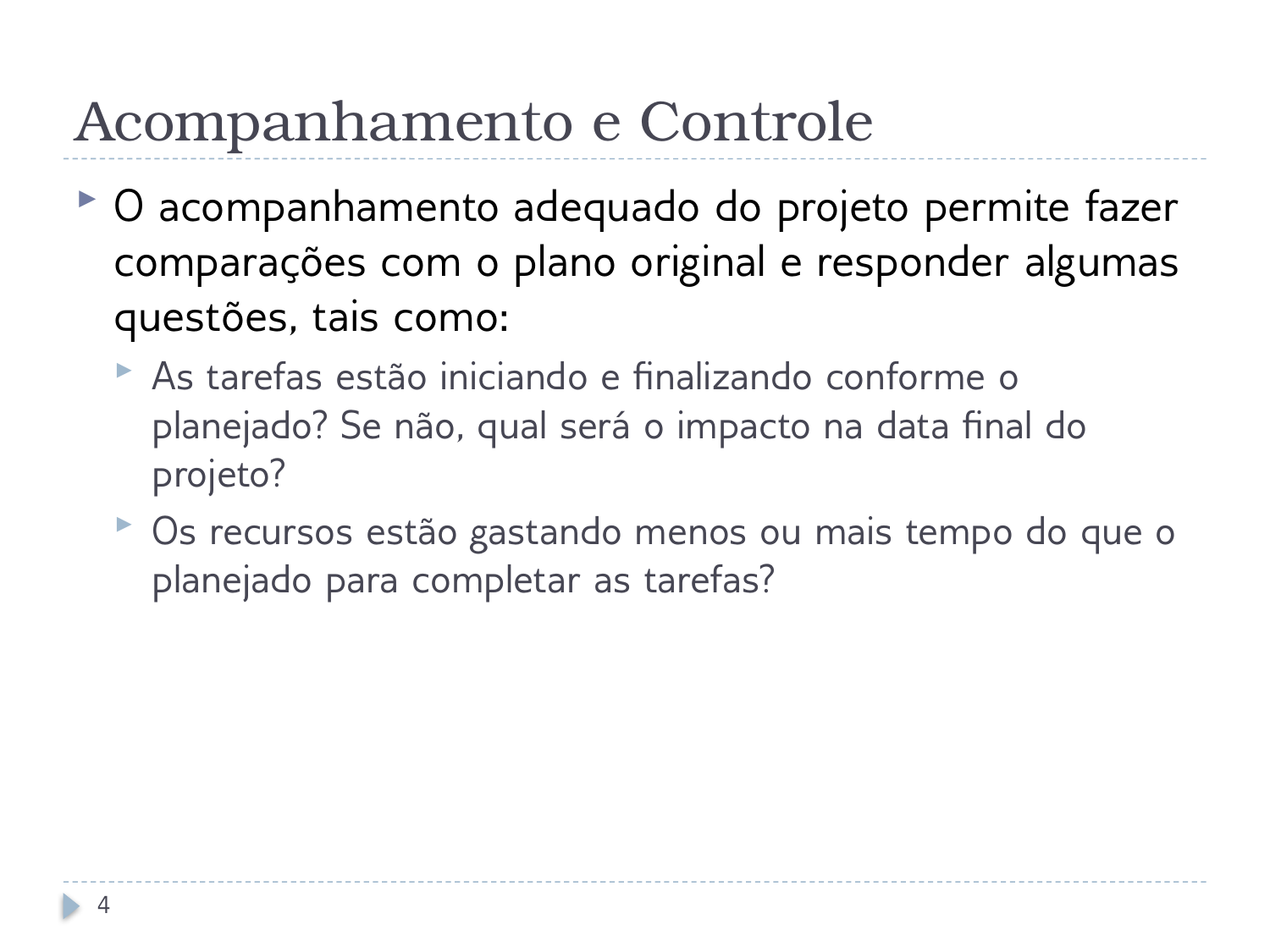

# Acompanhamento e Controle
O acompanhamento adequado do projeto permite fazer comparações com o plano original e responder algumas questões, tais como:
As tarefas estão iniciando e finalizando conforme o planejado? Se não, qual será o impacto na data final do projeto?
Os recursos estão gastando menos ou mais tempo do que o planejado para completar as tarefas?
4